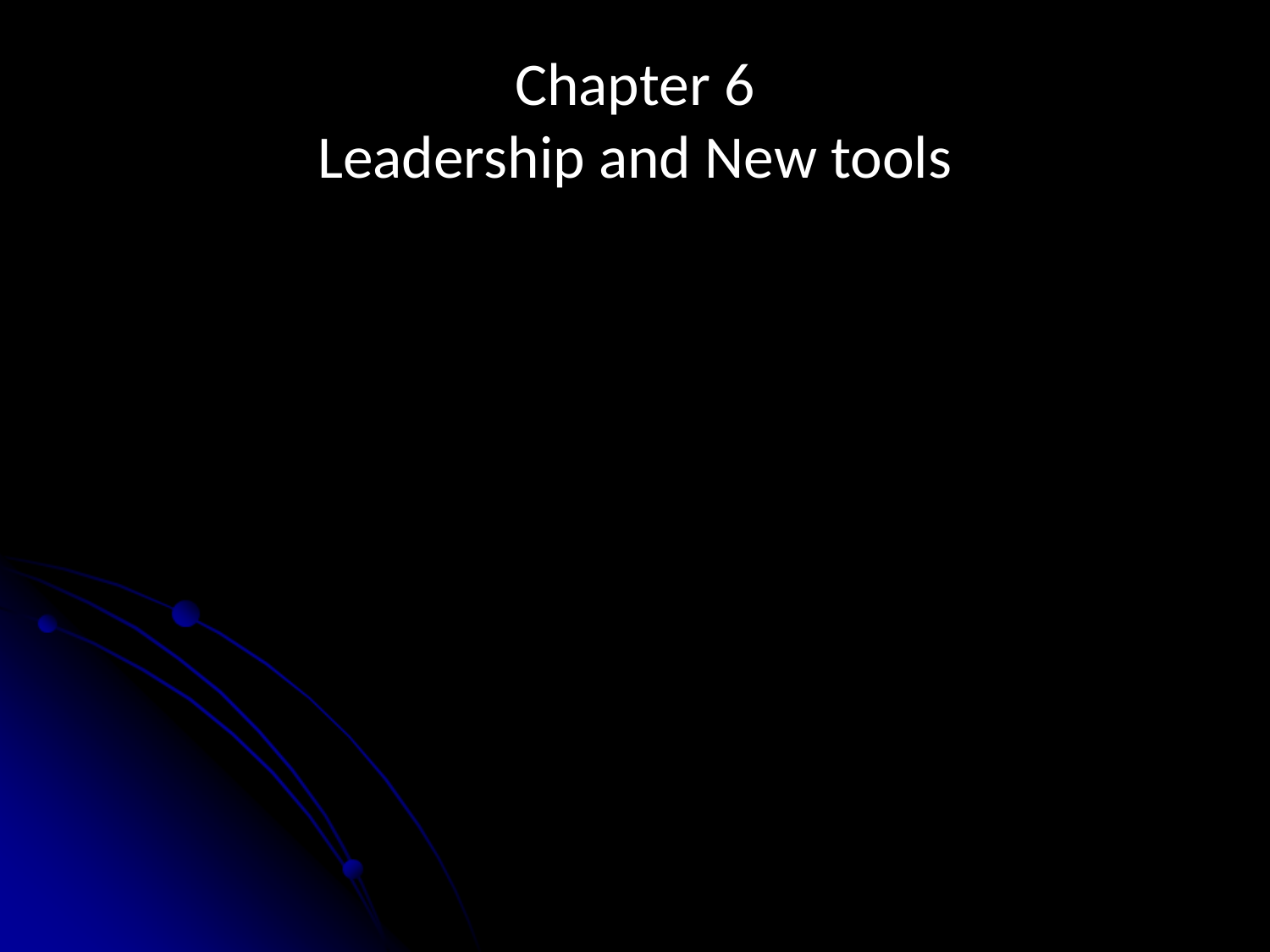

# Chapter 6 Leadership and New tools